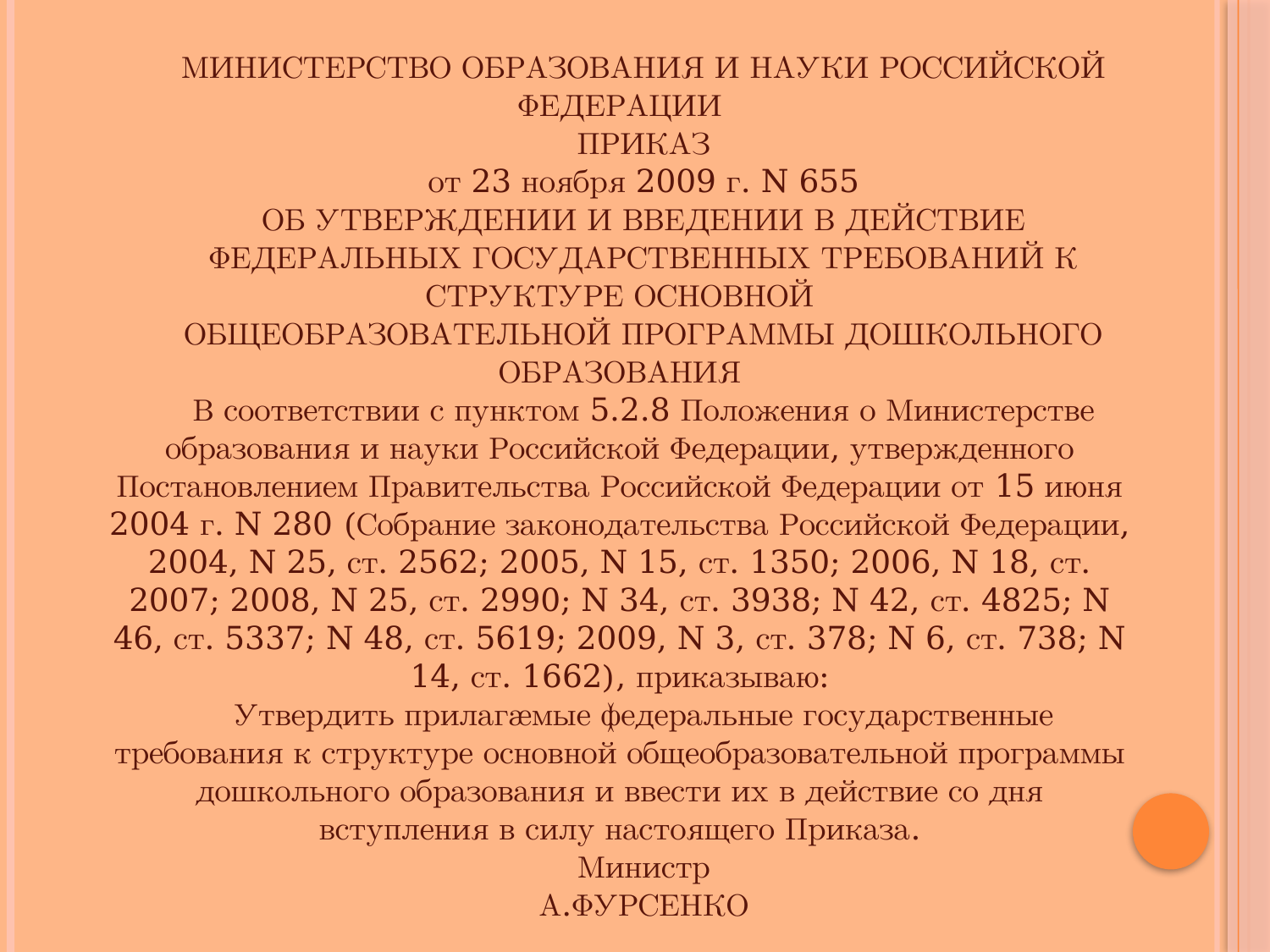

МИНИСТЕРСТВО ОБРАЗОВАНИЯ И НАУКИ РОССИЙСКОЙ ФЕДЕРАЦИИ
ПРИКАЗ
от 23 ноября 2009 г. N 655
ОБ УТВЕРЖДЕНИИ И ВВЕДЕНИИ В ДЕЙСТВИЕ
ФЕДЕРАЛЬНЫХ ГОСУДАРСТВЕННЫХ ТРЕБОВАНИЙ К СТРУКТУРЕ ОСНОВНОЙ
ОБЩЕОБРАЗОВАТЕЛЬНОЙ ПРОГРАММЫ ДОШКОЛЬНОГО ОБРАЗОВАНИЯ
В соответствии с пунктом 5.2.8 Положения о Министерстве образования и науки Российской Федерации, утвержденного Постановлением Правительства Российской Федерации от 15 июня 2004 г. N 280 (Собрание законодательства Российской Федерации, 2004, N 25, ст. 2562; 2005, N 15, ст. 1350; 2006, N 18, ст. 2007; 2008, N 25, ст. 2990; N 34, ст. 3938; N 42, ст. 4825; N 46, ст. 5337; N 48, ст. 5619; 2009, N 3, ст. 378; N 6, ст. 738; N 14, ст. 1662), приказываю:
Утвердить прилагаемые федеральные государственные требования к структуре основной общеобразовательной программы дошкольного образования и ввести их в действие со дня вступления в силу настоящего Приказа.
Министр
А.ФУРСЕНКО